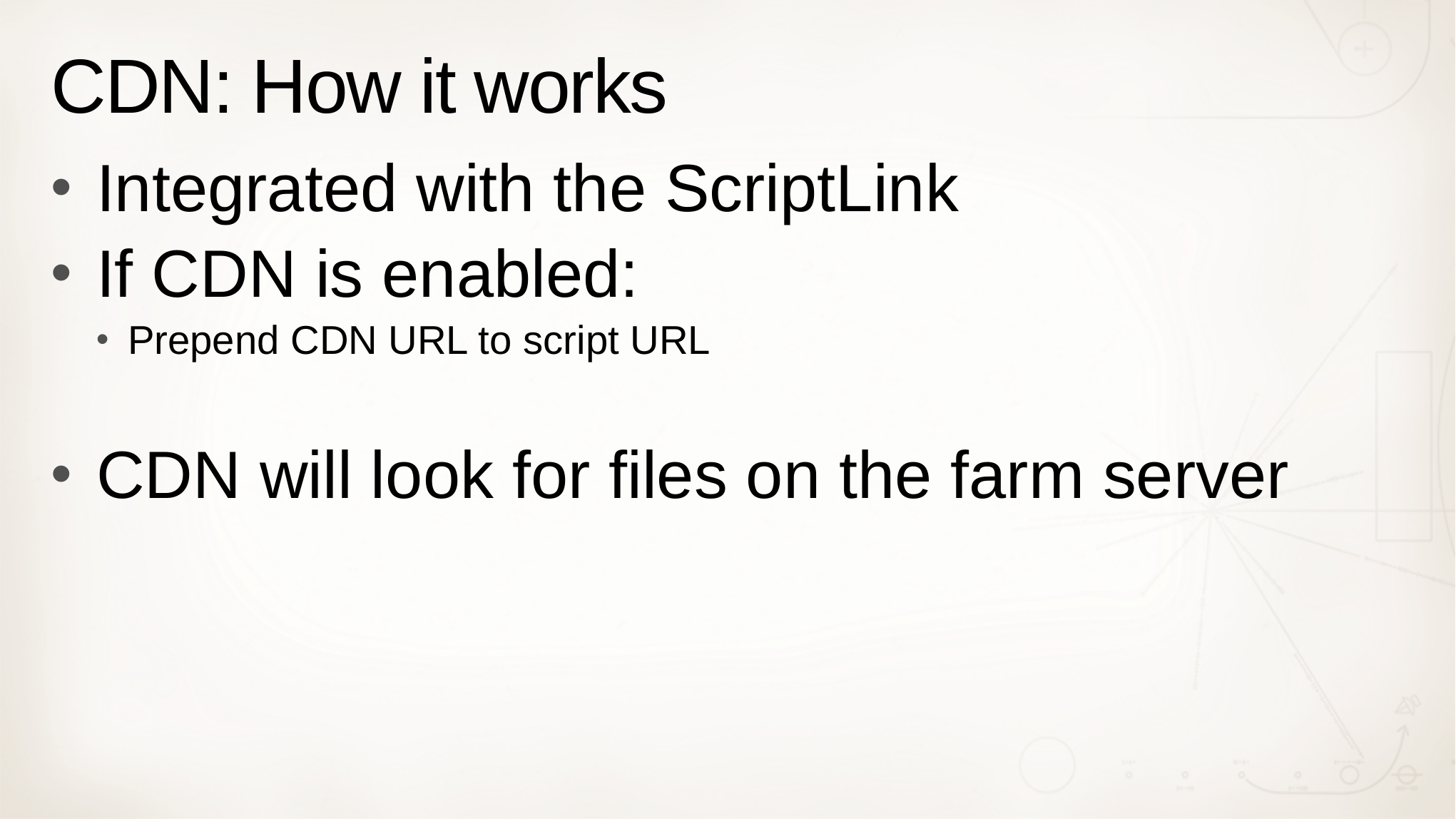

# CDN: How it works
Integrated with the ScriptLink
If CDN is enabled:
Prepend CDN URL to script URL

CDN will look for files on the farm server